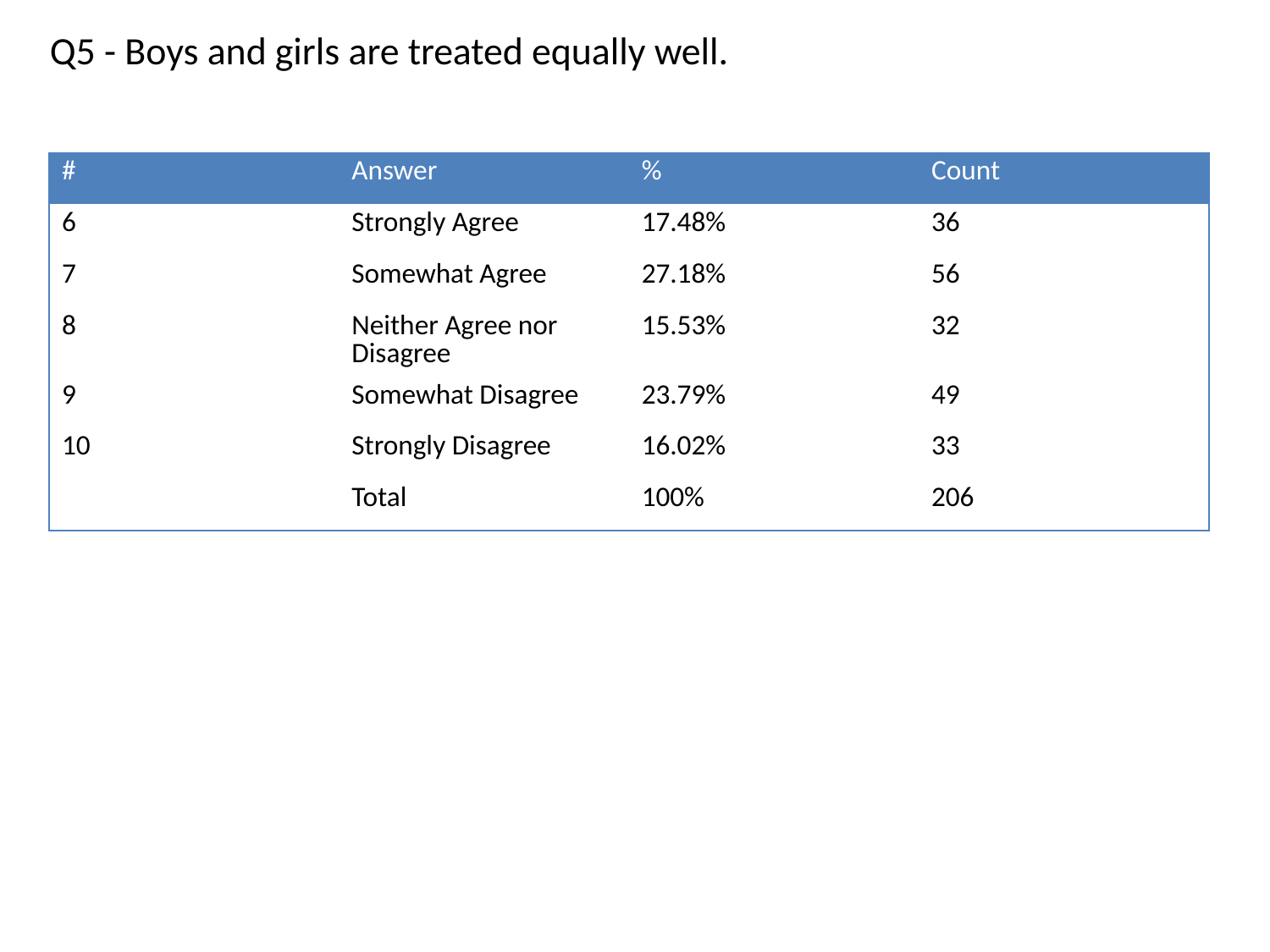

Q5 - Boys and girls are treated equally well.
| # | Answer | % | Count |
| --- | --- | --- | --- |
| 6 | Strongly Agree | 17.48% | 36 |
| 7 | Somewhat Agree | 27.18% | 56 |
| 8 | Neither Agree nor Disagree | 15.53% | 32 |
| 9 | Somewhat Disagree | 23.79% | 49 |
| 10 | Strongly Disagree | 16.02% | 33 |
|  | Total | 100% | 206 |